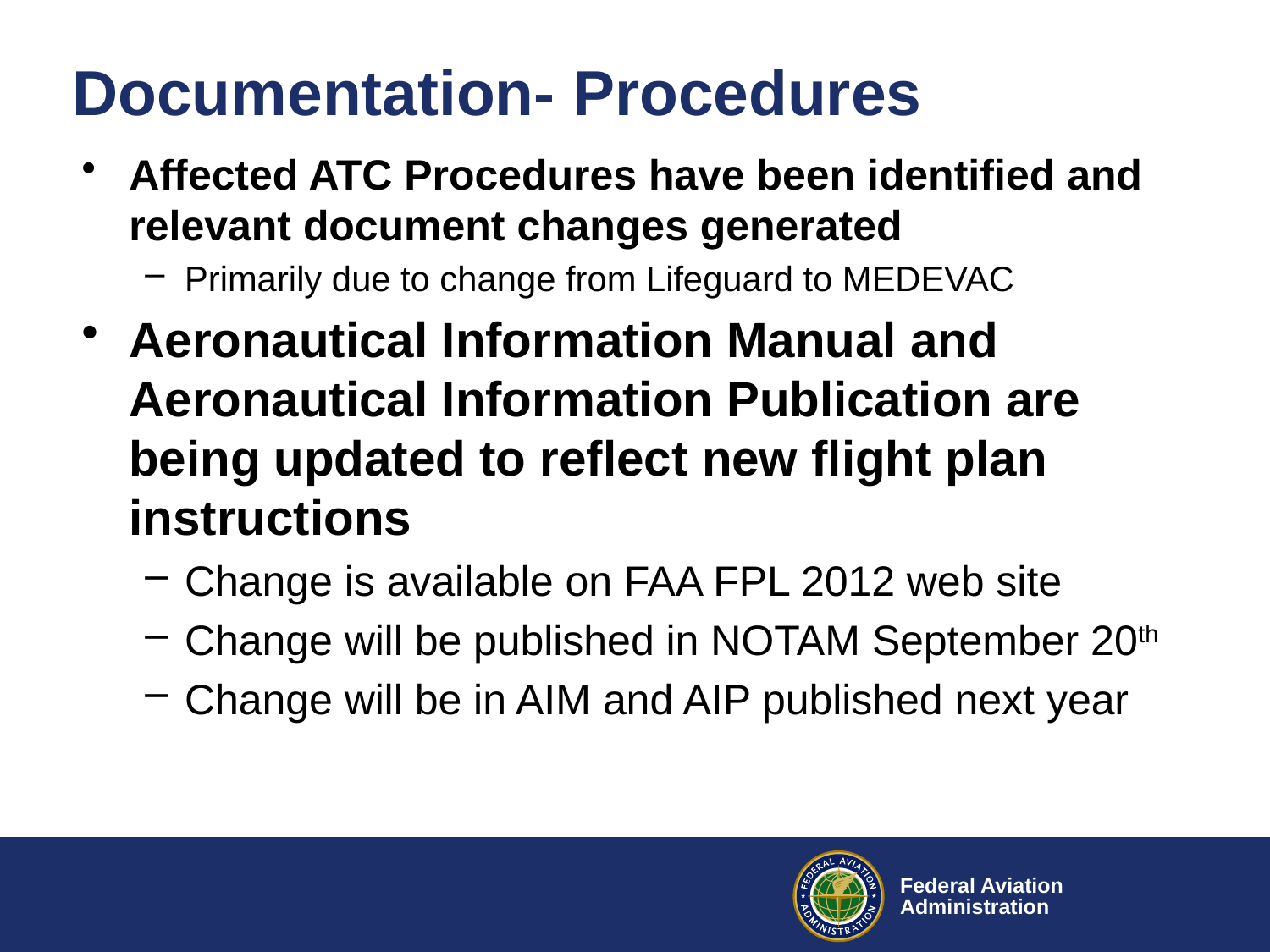

# Documentation- Procedures
Affected ATC Procedures have been identified and relevant document changes generated
Primarily due to change from Lifeguard to MEDEVAC
Aeronautical Information Manual and Aeronautical Information Publication are being updated to reflect new flight plan instructions
Change is available on FAA FPL 2012 web site
Change will be published in NOTAM September 20th
Change will be in AIM and AIP published next year